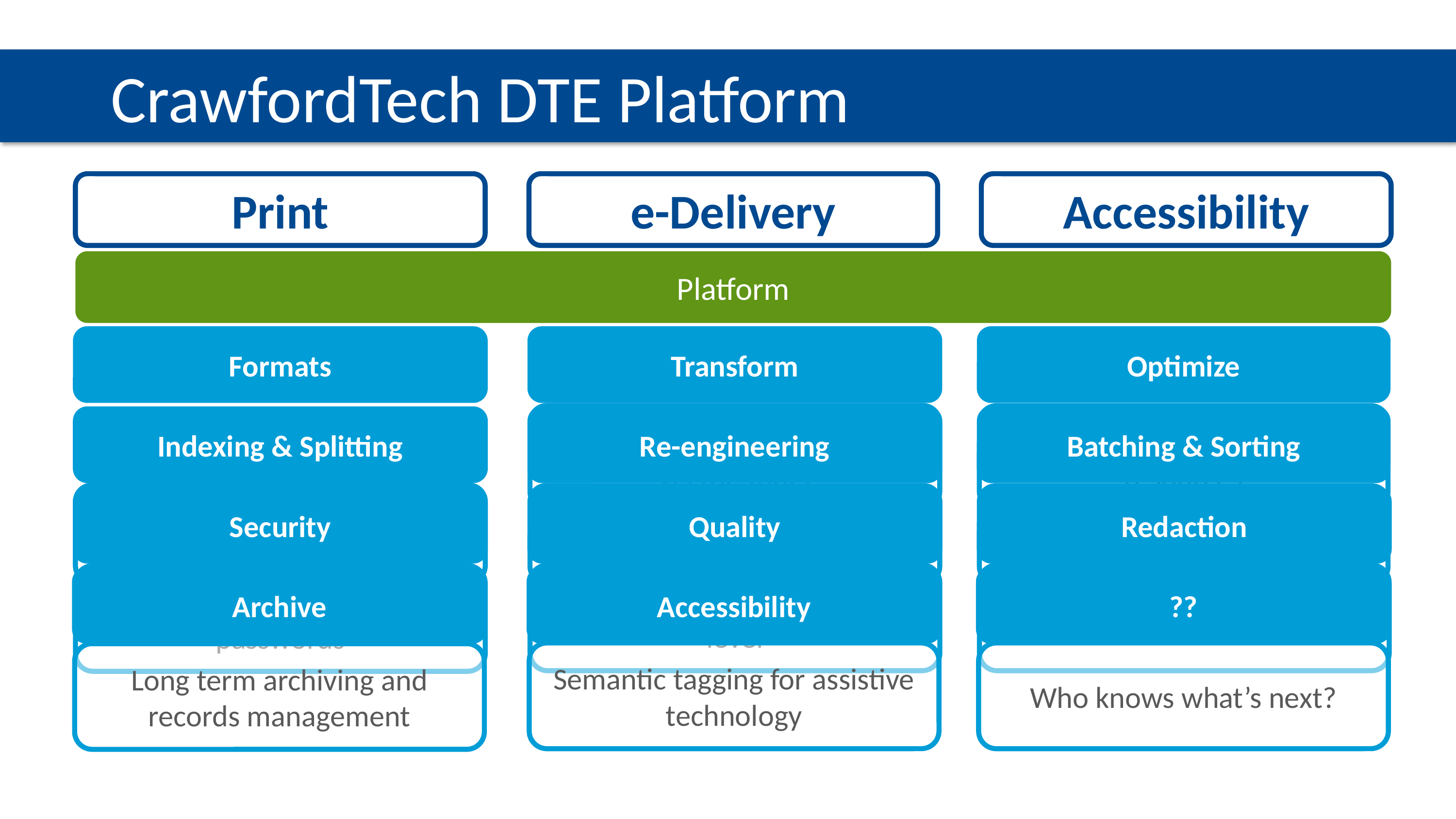

# CrawfordTech DTE Platform
Print
e-Delivery
Accessibility
Platform
Formats
Transform
Optimize
Conversion, text, image, vector, fonts
Image, fonts, page tree, resources
Indexing & Splitting
Re-engineering
Batching & Sorting
TLE, PPD, CSV, XMP, documents
Barcodes, pages, objects
Concatenation,
re-sequencing, streaming
Security
Quality
Redaction
Comparison of textual and bit-level
Redaction and suppression
Signatures, encryption, passwords
Archive
Accessibility
??
Semantic tagging for assistive technology
Who knows what’s next?
Long term archiving and records management